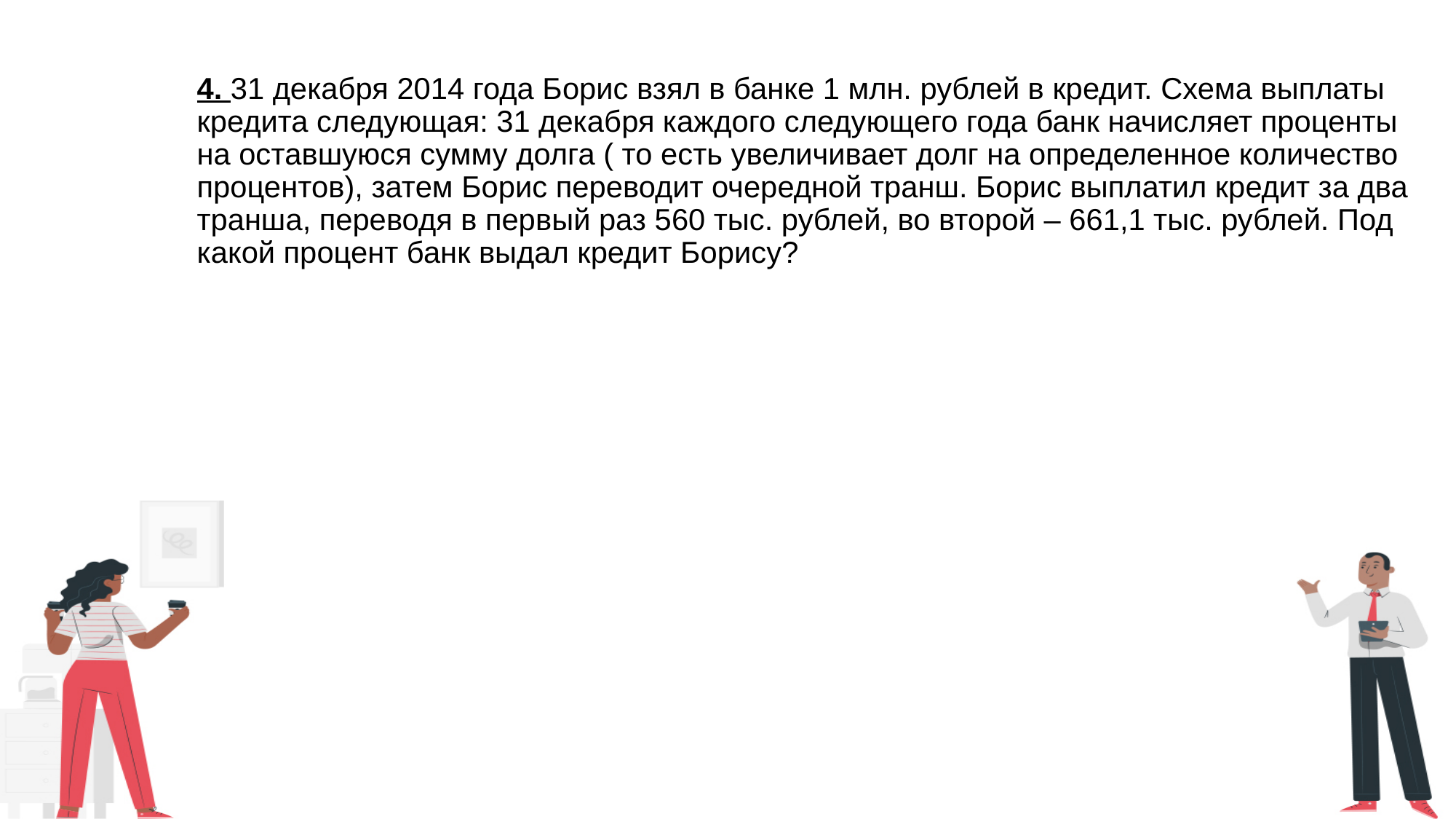

4. 31 декабря 2014 года Борис взял в банке 1 млн. рублей в кредит. Схема выплаты кредита следующая: 31 декабря каждого следующего года банк начисляет проценты на оставшуюся сумму долга ( то есть увеличивает долг на определенное количество процентов), затем Борис переводит очередной транш. Борис выплатил кредит за два транша, переводя в первый раз 560 тыс. рублей, во второй – 661,1 тыс. рублей. Под какой процент банк выдал кредит Борису?